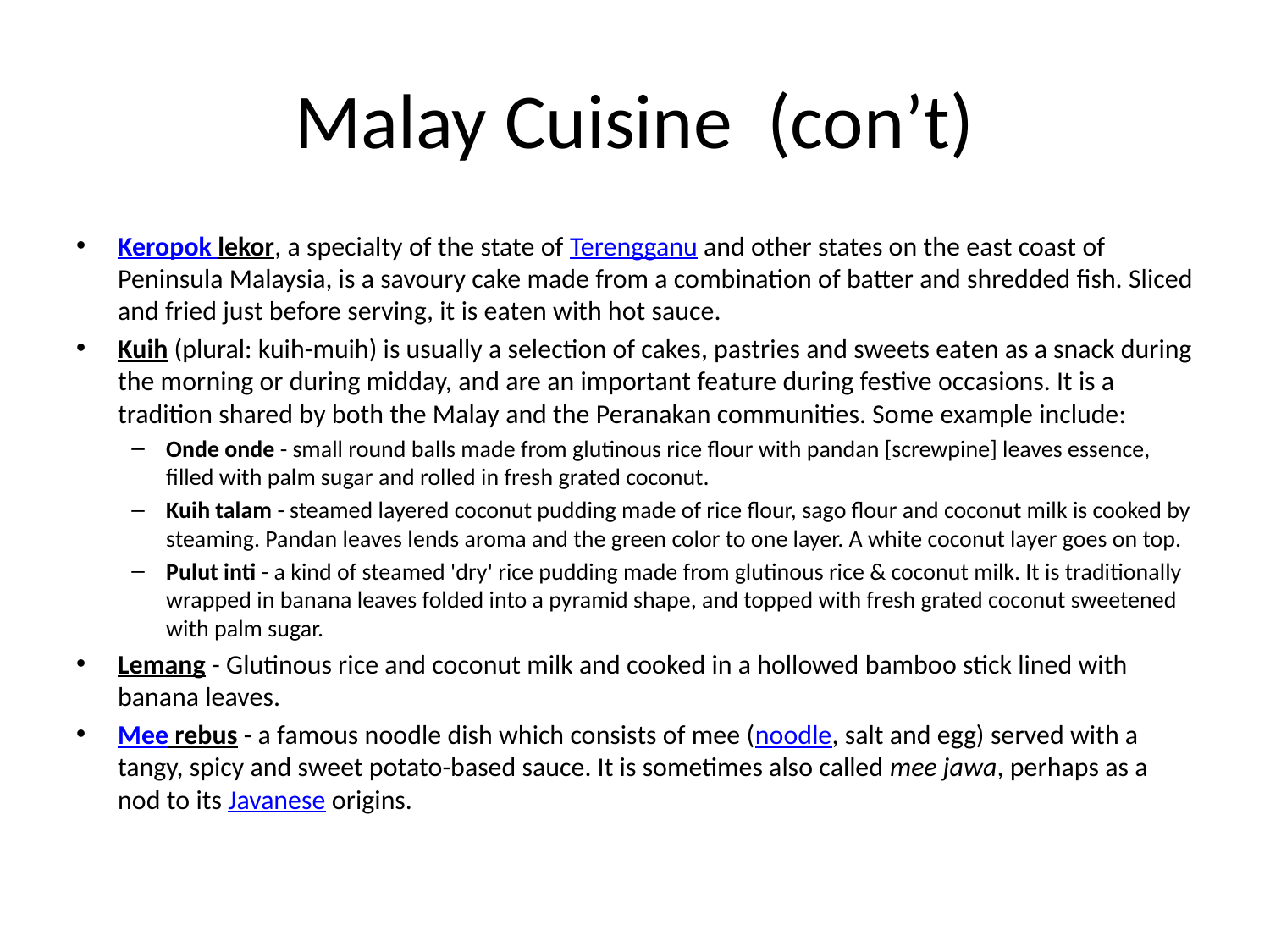

# Malay Cuisine  (con’t)
Keropok lekor, a specialty of the state of Terengganu and other states on the east coast of Peninsula Malaysia, is a savoury cake made from a combination of batter and shredded fish. Sliced and fried just before serving, it is eaten with hot sauce.
Kuih (plural: kuih-muih) is usually a selection of cakes, pastries and sweets eaten as a snack during the morning or during midday, and are an important feature during festive occasions. It is a tradition shared by both the Malay and the Peranakan communities. Some example include:
Onde onde - small round balls made from glutinous rice flour with pandan [screwpine] leaves essence, filled with palm sugar and rolled in fresh grated coconut.
Kuih talam - steamed layered coconut pudding made of rice flour, sago flour and coconut milk is cooked by steaming. Pandan leaves lends aroma and the green color to one layer. A white coconut layer goes on top.
Pulut inti - a kind of steamed 'dry' rice pudding made from glutinous rice & coconut milk. It is traditionally wrapped in banana leaves folded into a pyramid shape, and topped with fresh grated coconut sweetened with palm sugar.
Lemang - Glutinous rice and coconut milk and cooked in a hollowed bamboo stick lined with banana leaves.
Mee rebus - a famous noodle dish which consists of mee (noodle, salt and egg) served with a tangy, spicy and sweet potato-based sauce. It is sometimes also called mee jawa, perhaps as a nod to its Javanese origins.